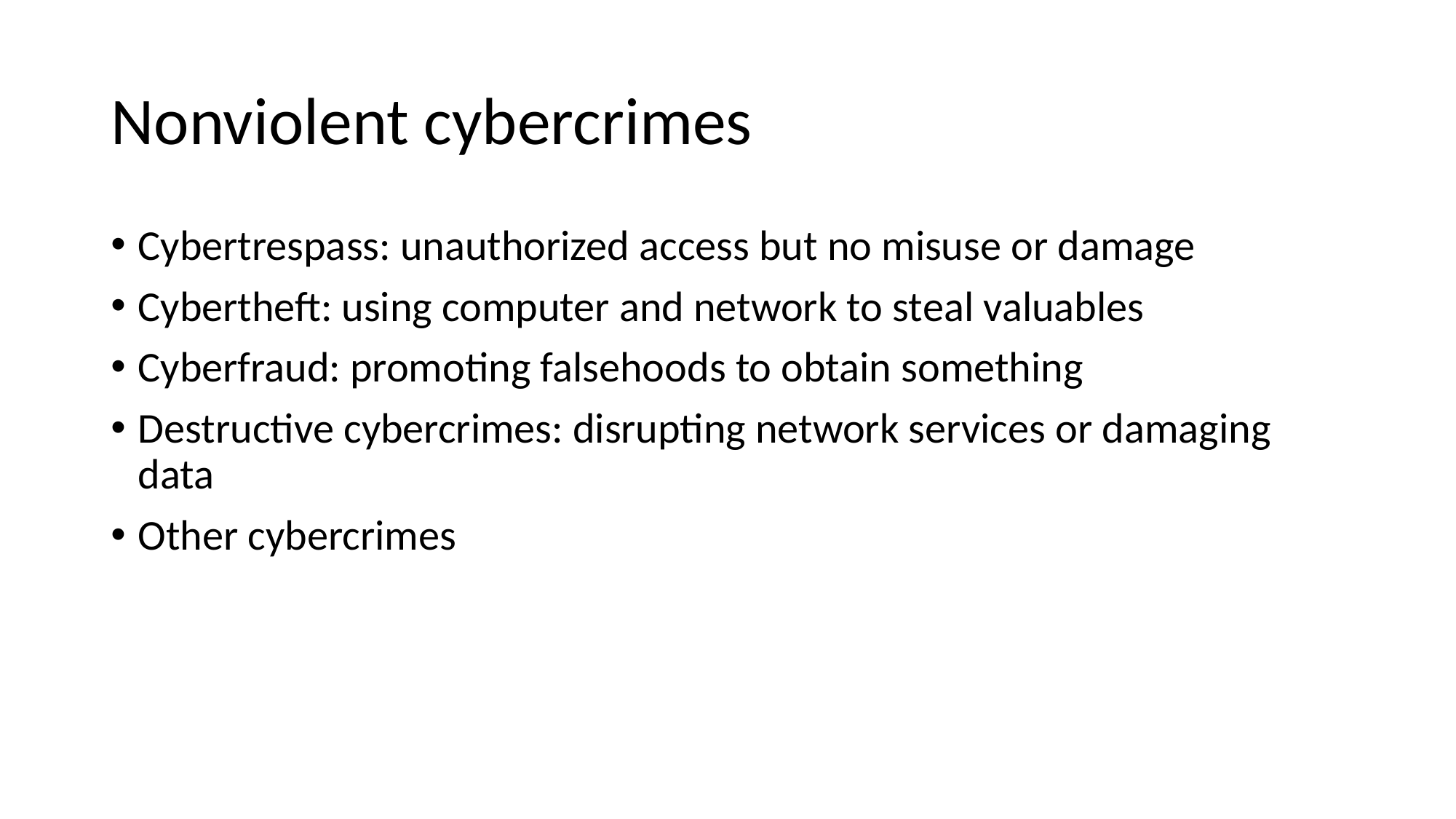

# Nonviolent cybercrimes
Cybertrespass: unauthorized access but no misuse or damage
Cybertheft: using computer and network to steal valuables
Cyberfraud: promoting falsehoods to obtain something
Destructive cybercrimes: disrupting network services or damaging data
Other cybercrimes